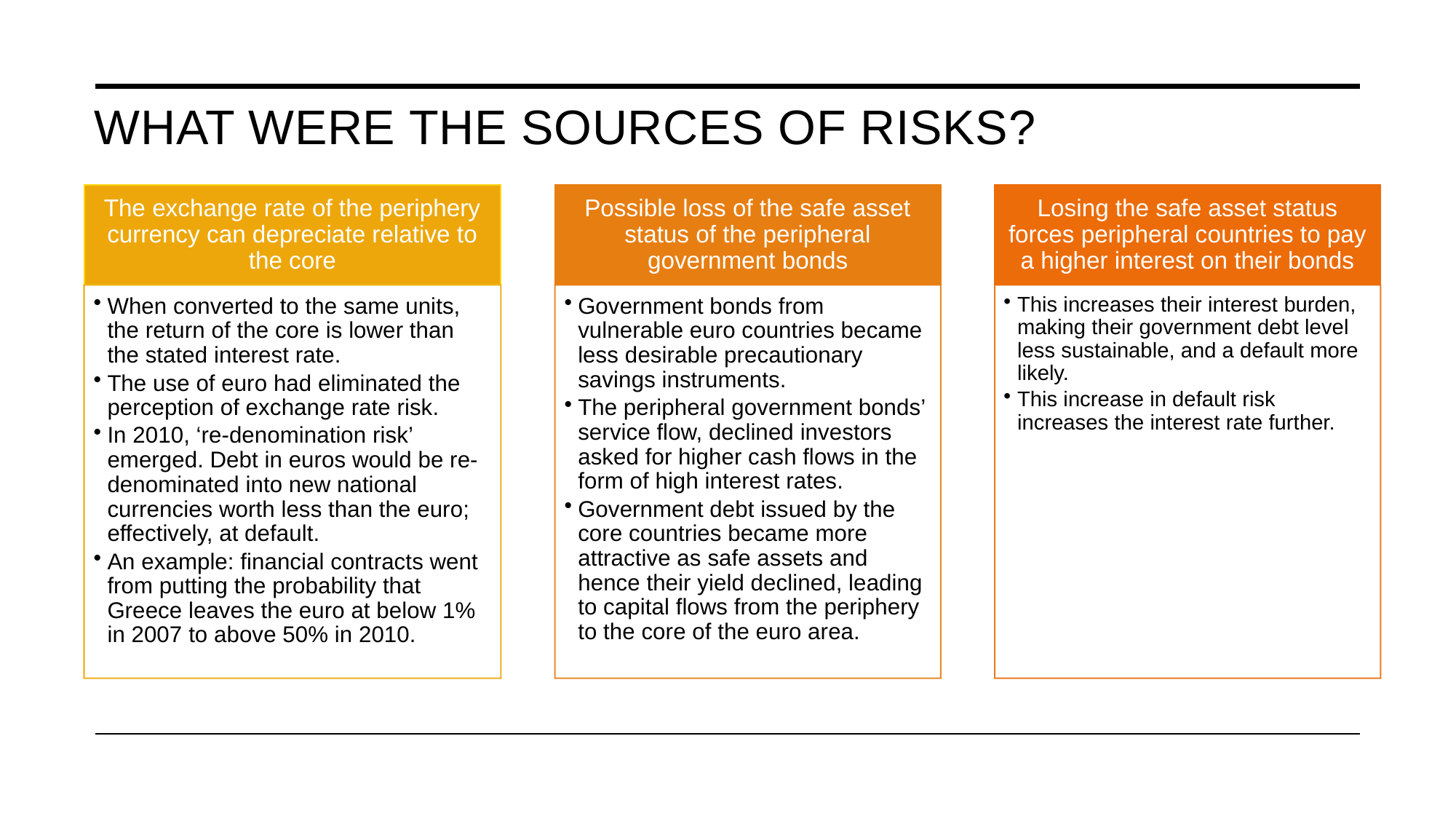

# What were the sources of risks?
The exchange rate of the periphery currency can depreciate relative to the core
When converted to the same units, the return of the core is lower than the stated interest rate.
The use of euro had eliminated the perception of exchange rate risk.
In 2010, ‘re-denomination risk’ emerged. Debt in euros would be re-denominated into new national currencies worth less than the euro; effectively, at default.
An example: financial contracts went from putting the probability that Greece leaves the euro at below 1% in 2007 to above 50% in 2010.
Possible loss of the safe asset status of the peripheral government bonds
Government bonds from vulnerable euro countries became less desirable precautionary savings instruments.
The peripheral government bonds’ service flow, declined investors asked for higher cash flows in the form of high interest rates.
Government debt issued by the core countries became more attractive as safe assets and hence their yield declined, leading to capital flows from the periphery to the core of the euro area.
Losing the safe asset status forces peripheral countries to pay a higher interest on their bonds
This increases their interest burden, making their government debt level less sustainable, and a default more likely.
This increase in default risk increases the interest rate further.